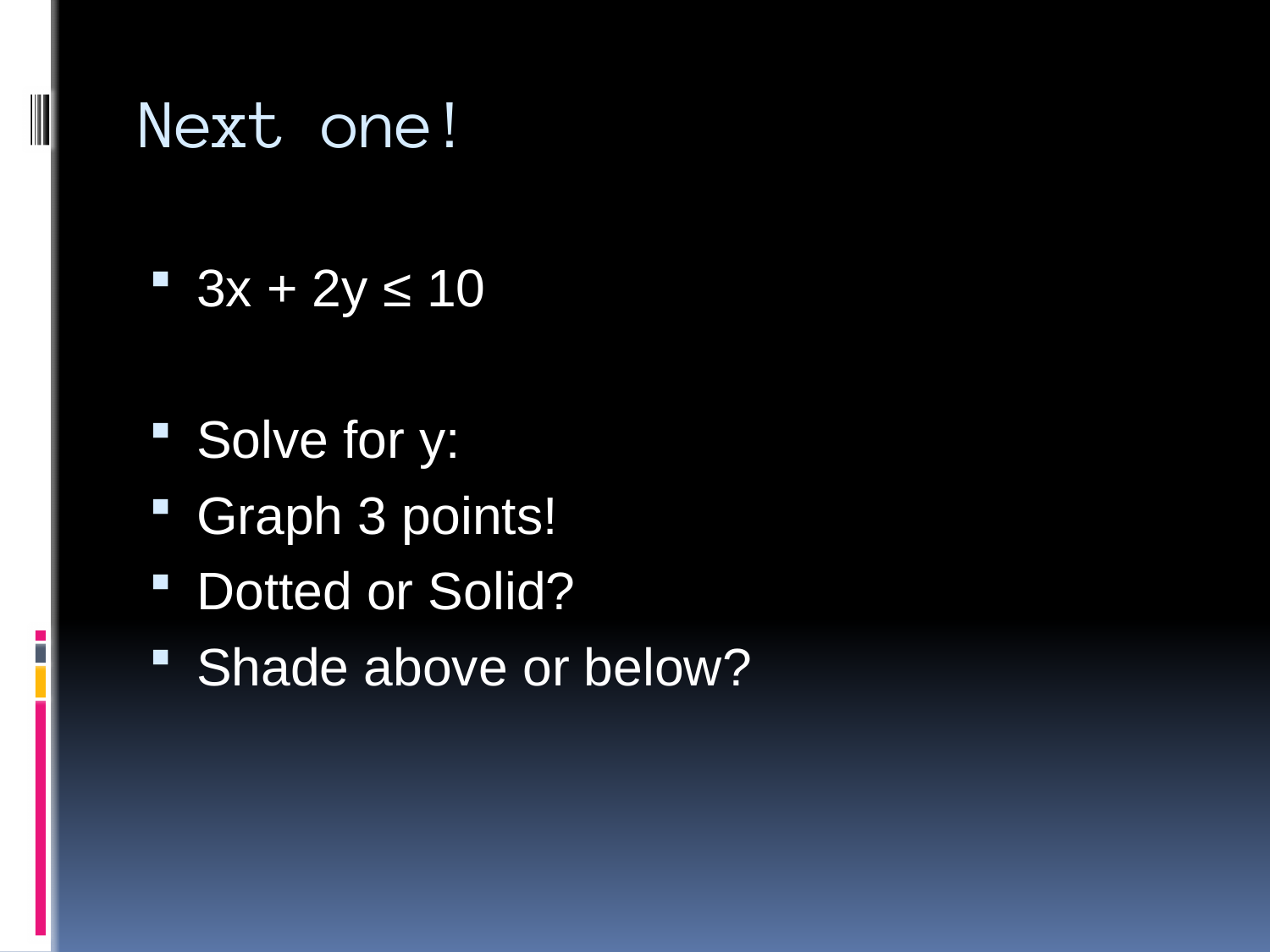

# Next one!
3x + 2y ≤ 10

Solve for y:
Graph 3 points!
Dotted or Solid?
Shade above or below?